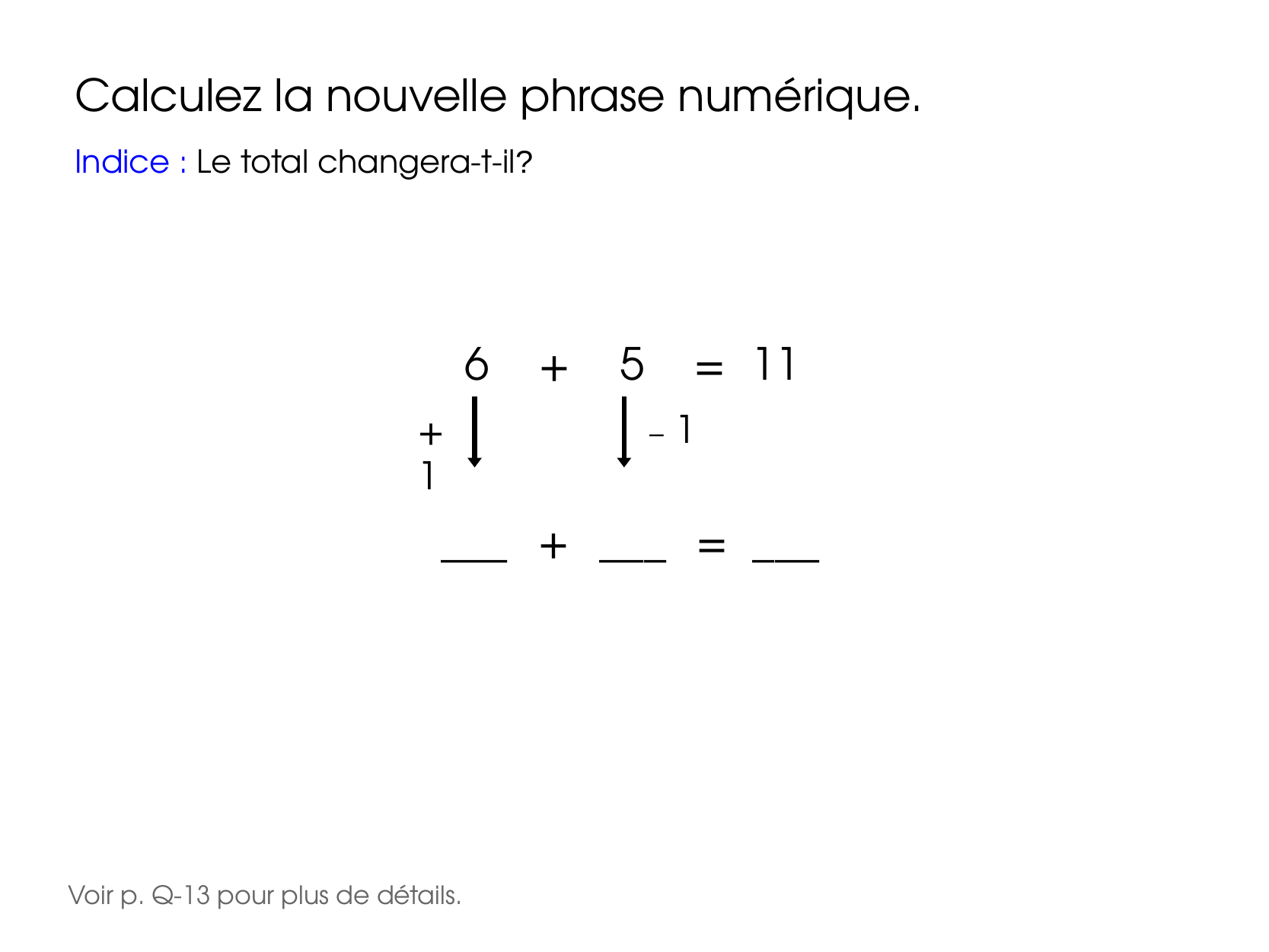

Calculez la nouvelle phrase numérique.
Indice : Le total changera-t-il?
6    +    5    =  11
+ 1
– 1
___   +   ___   =  ___
Voir p. Q-13 pour plus de détails.